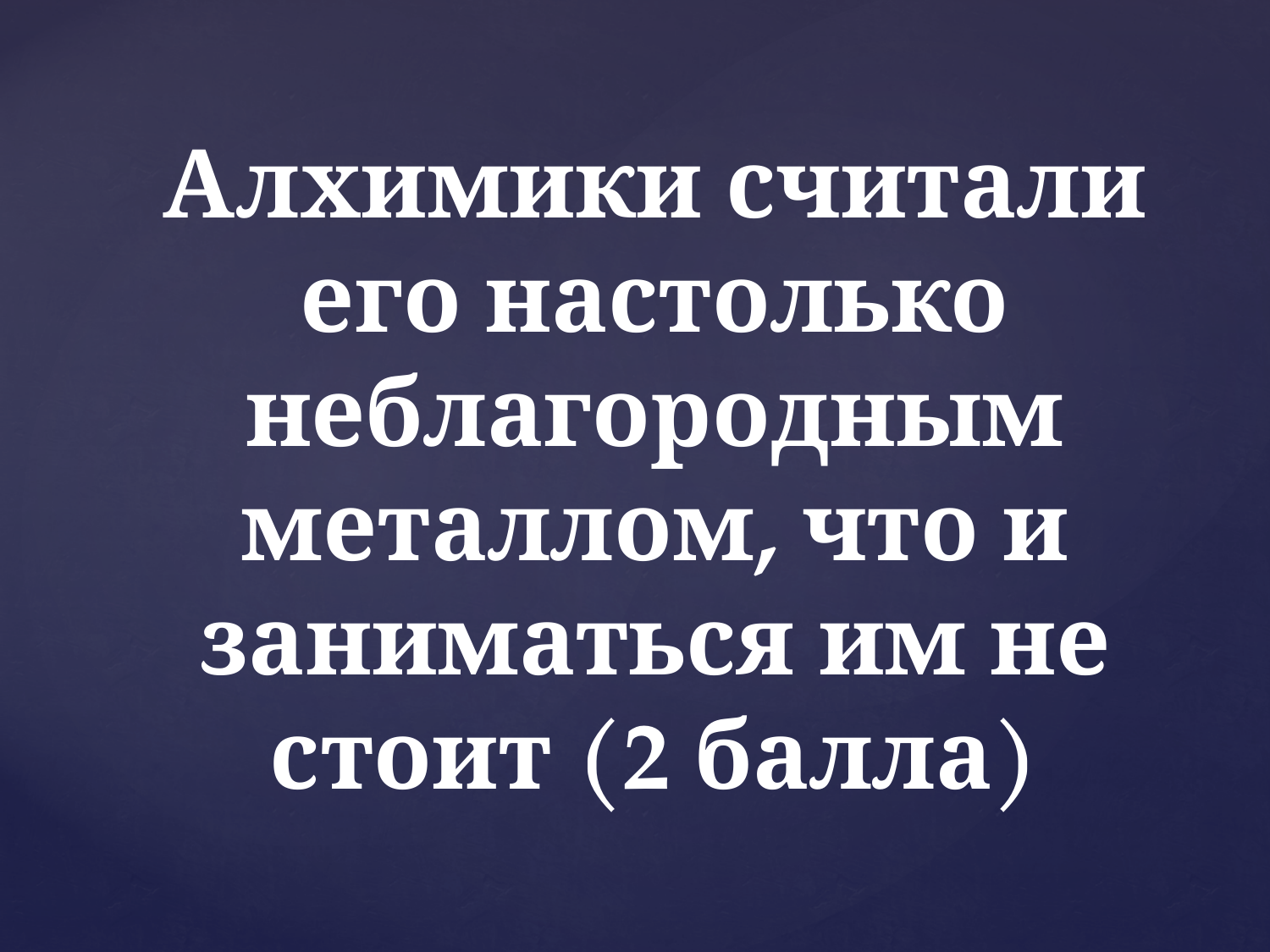

Алхимики считали его настолько неблагородным металлом, что и заниматься им не стоит (2 балла)